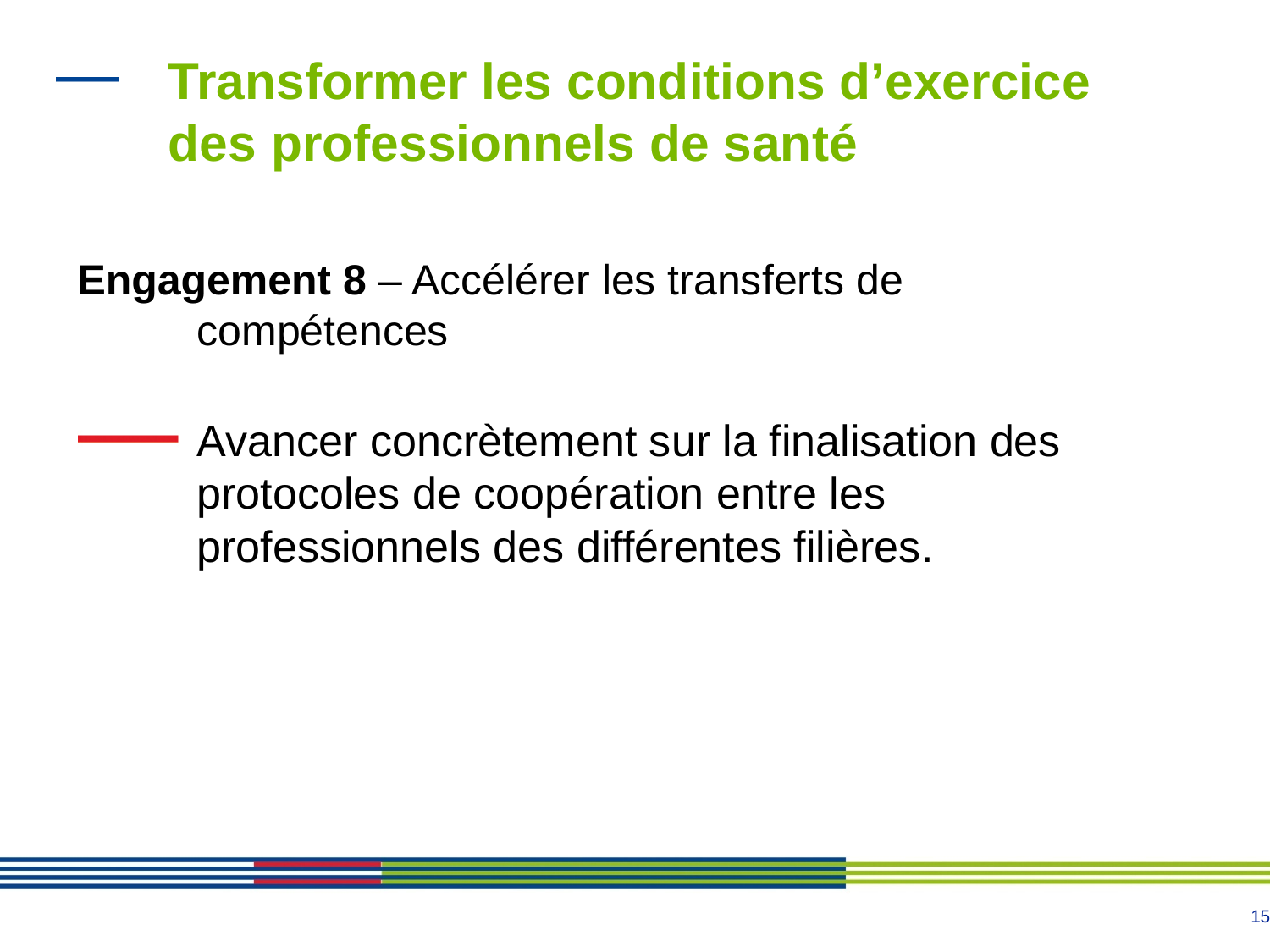

# Transformer les conditions d’exercice des professionnels de santé
Engagement 8 – Accélérer les transferts de compétences

Avancer concrètement sur la finalisation des protocoles de coopération entre les professionnels des différentes filières.